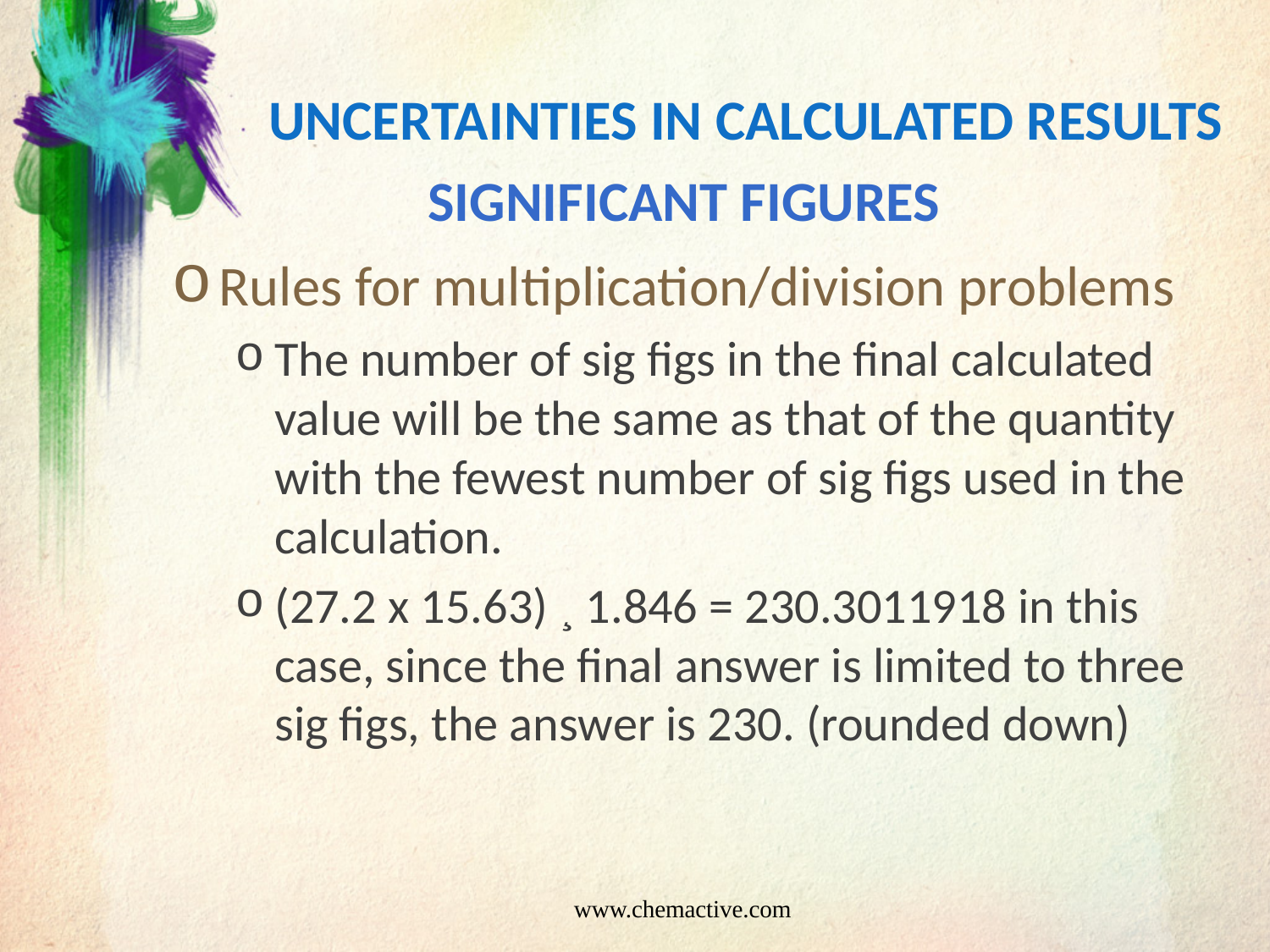

# Uncertainties in calculated results
Significant Figures
Rules for multiplication/division problems
The number of sig figs in the final calculated value will be the same as that of the quantity with the fewest number of sig figs used in the calculation.
(27.2 x 15.63) ¸ 1.846 = 230.3011918 in this case, since the final answer is limited to three sig figs, the answer is 230. (rounded down)
www.chemactive.com